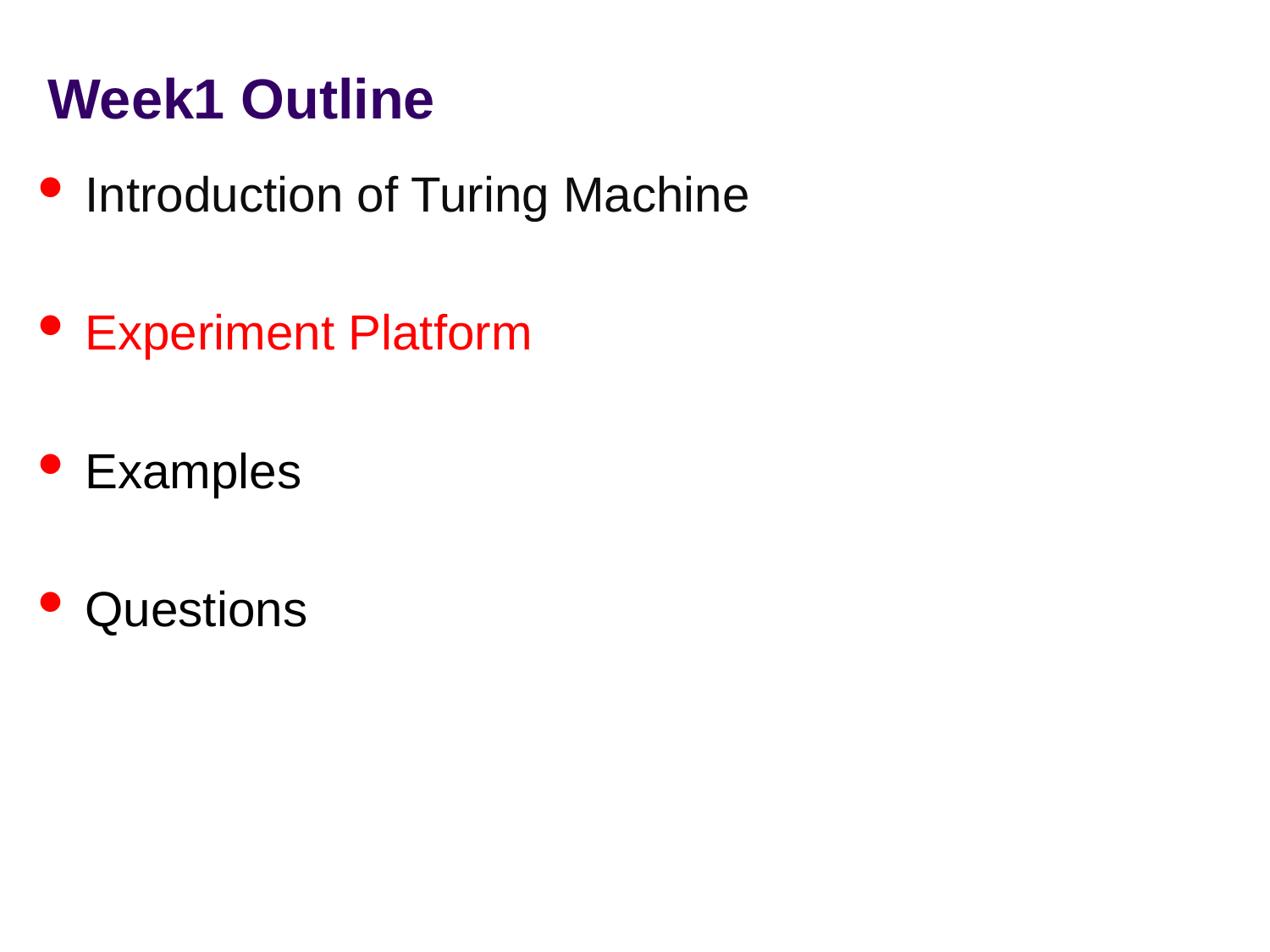

# Week1 Outline
Introduction of Turing Machine

Experiment Platform

Examples

Questions